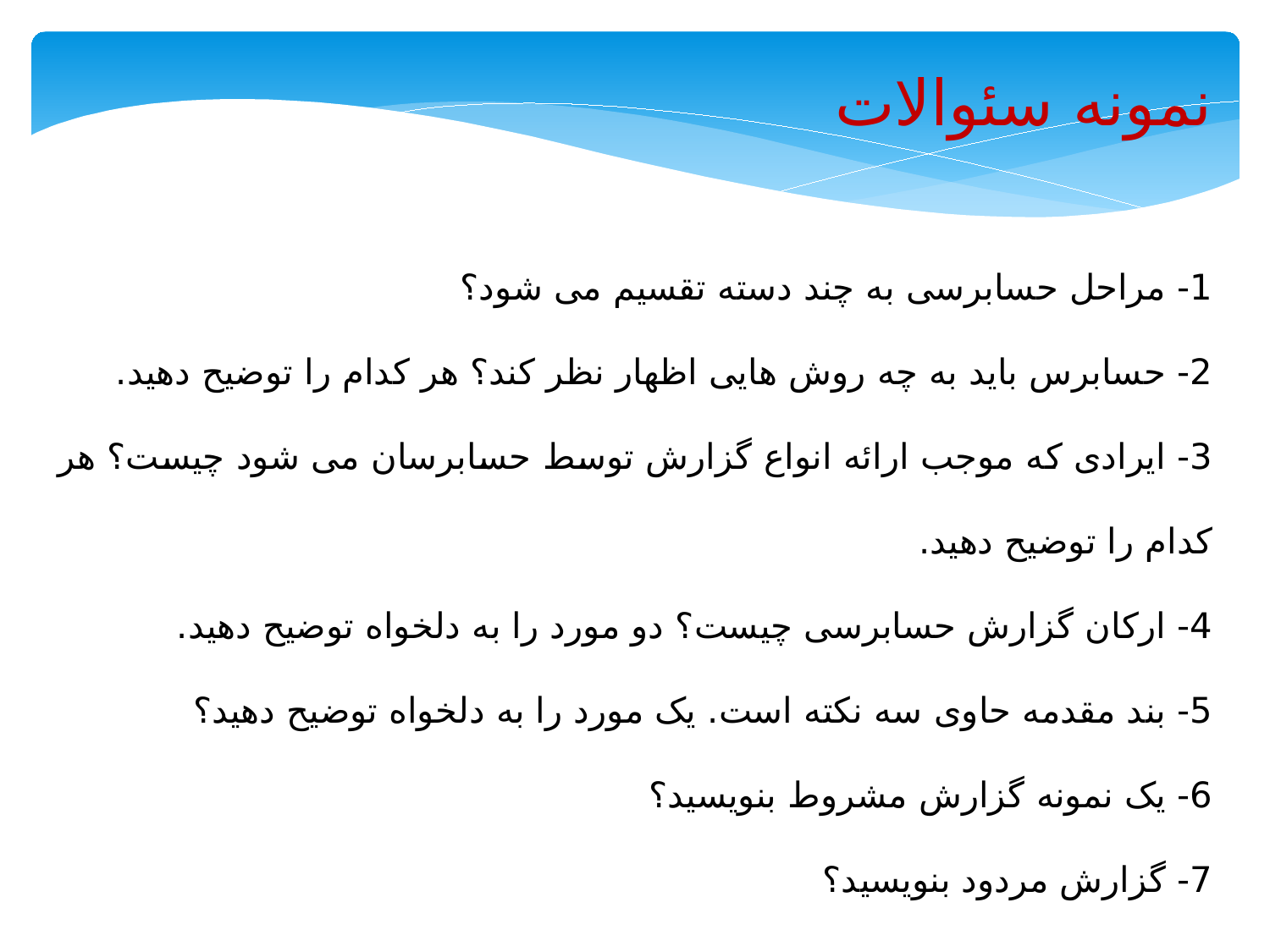

نمونه سئوالات
1- مراحل حسابرسی به چند دسته تقسیم می شود؟
2- حسابرس باید به چه روش هایی اظهار نظر کند؟ هر کدام را توضیح دهید.
3- ایرادی که موجب ارائه انواع گزارش توسط حسابرسان می شود چیست؟ هر کدام را توضیح دهید.
4- ارکان گزارش حسابرسی چیست؟ دو مورد را به دلخواه توضیح دهید.
5- بند مقدمه حاوی سه نکته است. یک مورد را به دلخواه توضیح دهید؟
6- یک نمونه گزارش مشروط بنویسید؟
7- گزارش مردود بنویسید؟